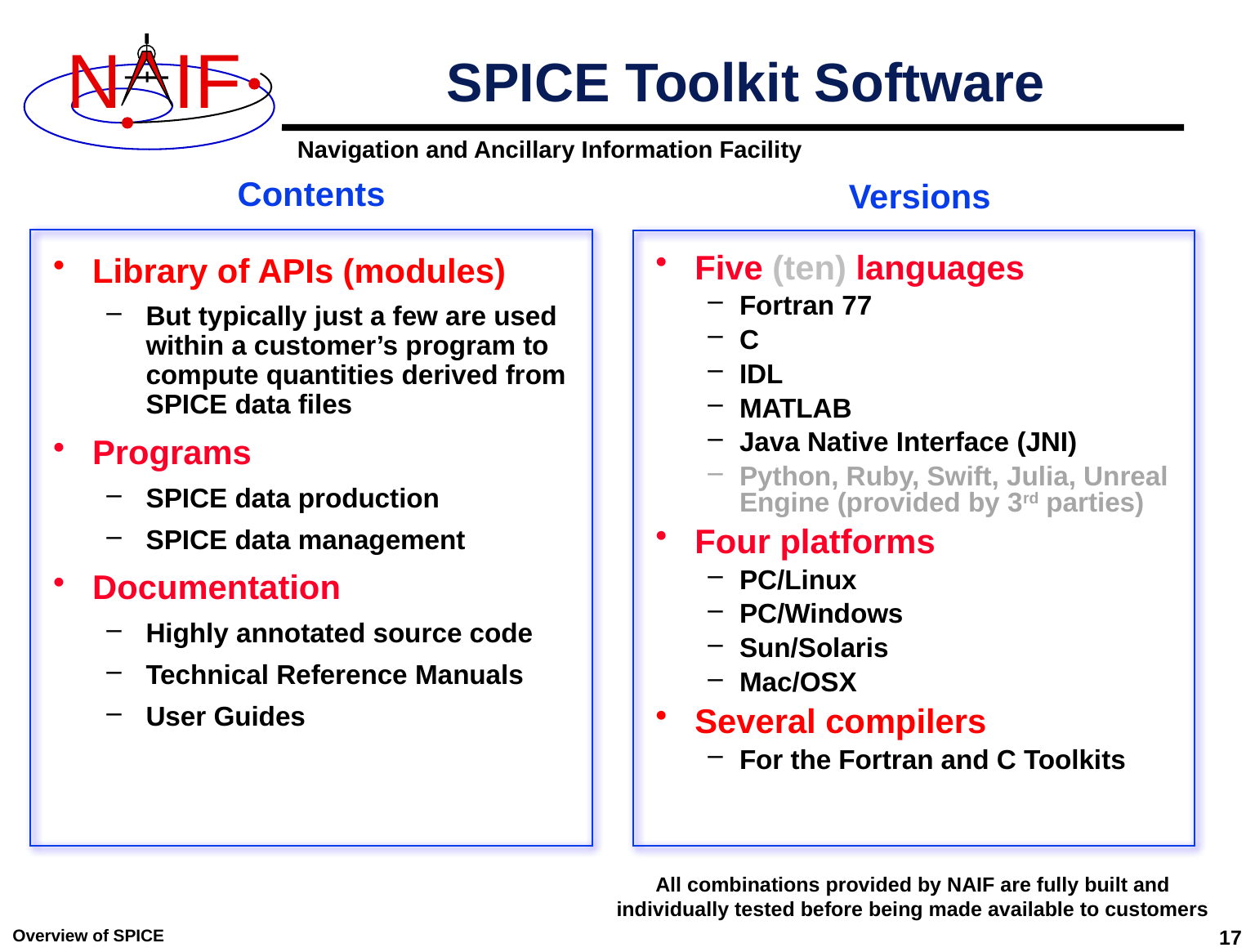

# SPICE Toolkit Software
Contents
Versions

Library of APIs (modules)
But typically just a few are used within a customer’s program to compute quantities derived from SPICE data files
Programs
SPICE data production
SPICE data management
Documentation
Highly annotated source code
Technical Reference Manuals
User Guides
Five (ten) languages
Fortran 77
C
IDL
MATLAB
Java Native Interface (JNI)
Python, Ruby, Swift, Julia, Unreal Engine (provided by 3rd parties)
Four platforms
PC/Linux
PC/Windows
Sun/Solaris
Mac/OSX
Several compilers
For the Fortran and C Toolkits

All combinations provided by NAIF are fully built and individually tested before being made available to customers
Overview of SPICE
17